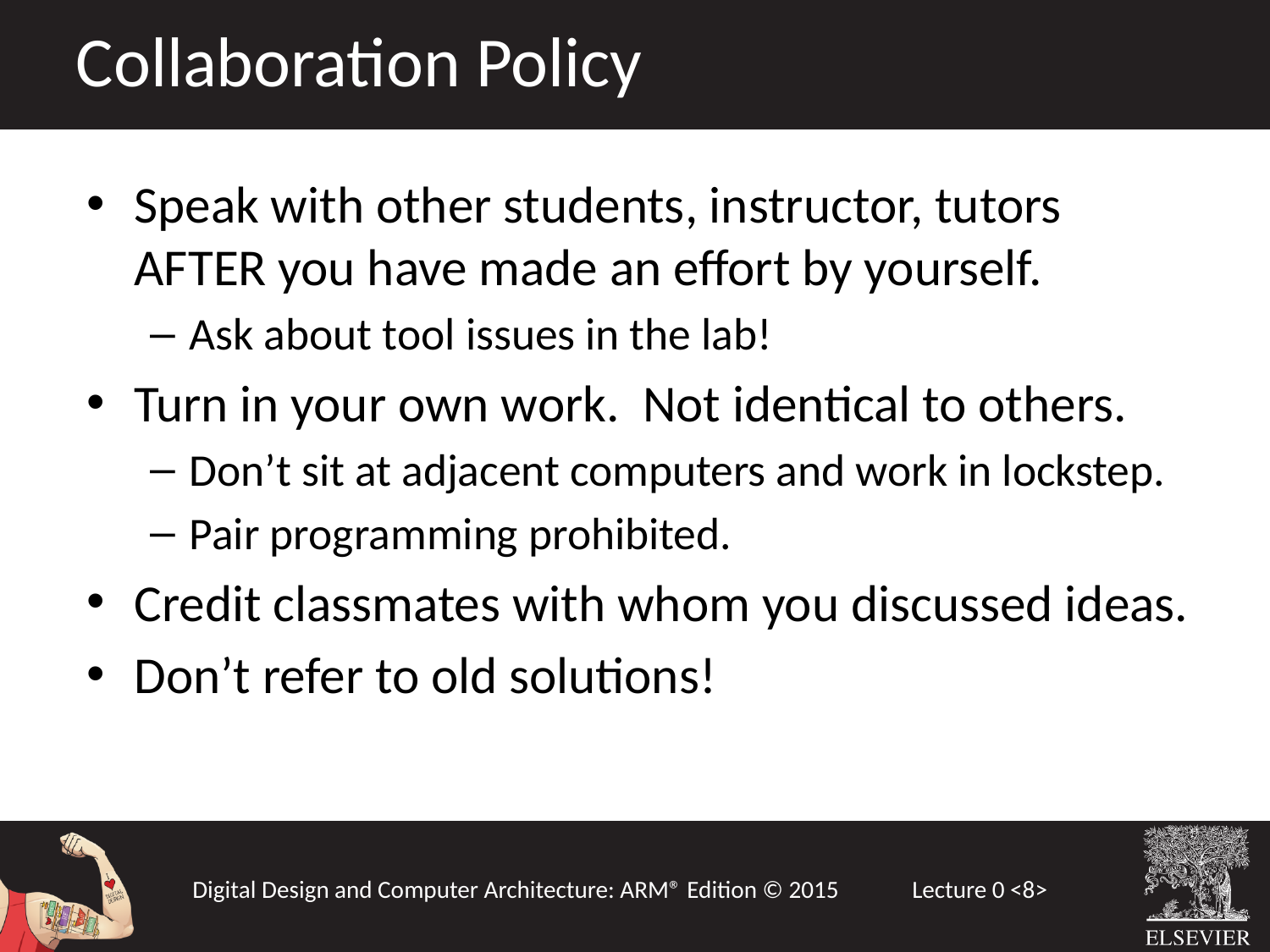

Collaboration Policy
Speak with other students, instructor, tutors AFTER you have made an effort by yourself.
Ask about tool issues in the lab!
Turn in your own work.  Not identical to others.
Don’t sit at adjacent computers and work in lockstep.
Pair programming prohibited.
Credit classmates with whom you discussed ideas.
Don’t refer to old solutions!